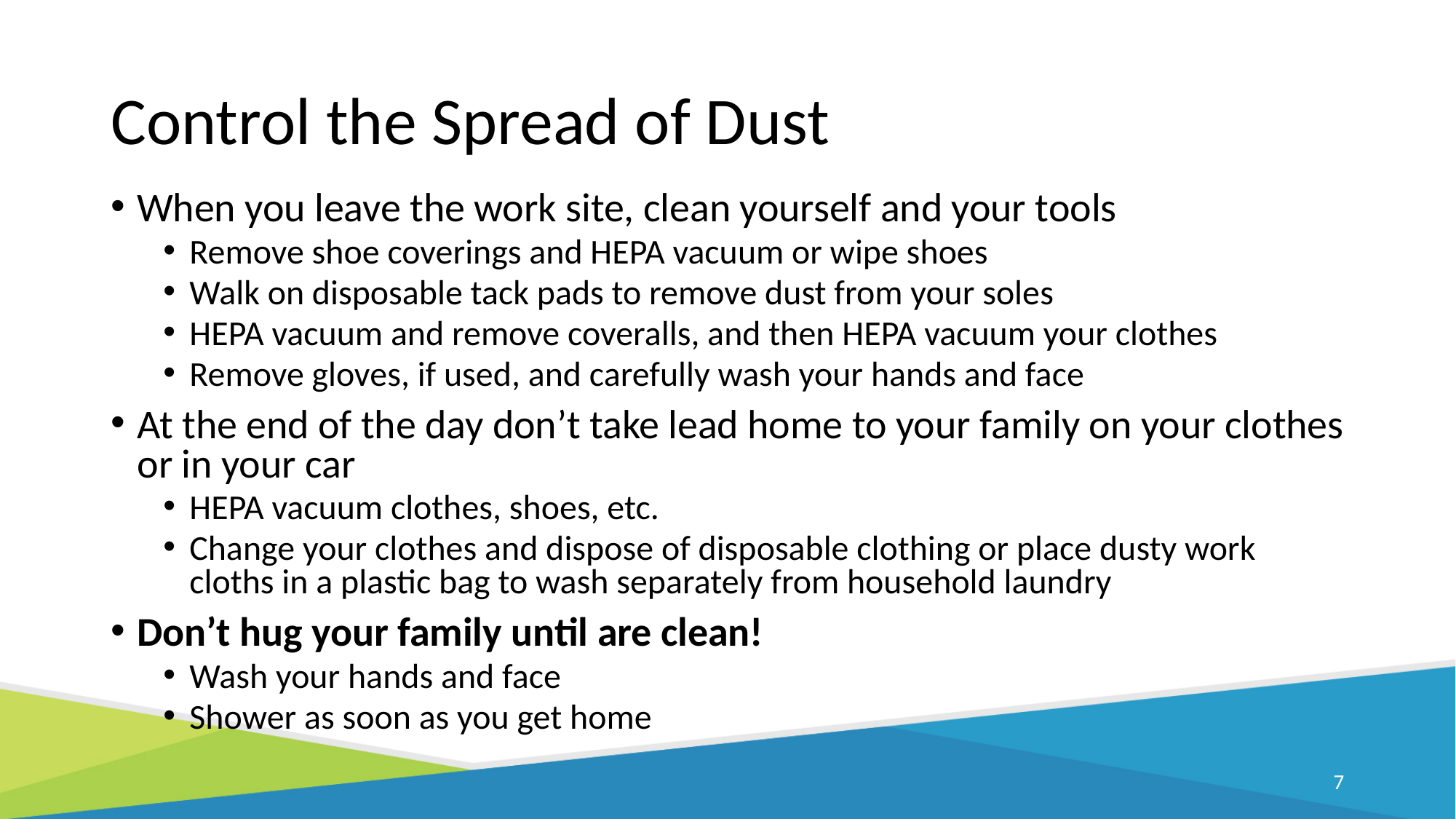

# Control the Spread of Dust
When you leave the work site, clean yourself and your tools
Remove shoe coverings and HEPA vacuum or wipe shoes
Walk on disposable tack pads to remove dust from your soles
HEPA vacuum and remove coveralls, and then HEPA vacuum your clothes
Remove gloves, if used, and carefully wash your hands and face
At the end of the day don’t take lead home to your family on your clothes or in your car
HEPA vacuum clothes, shoes, etc.
Change your clothes and dispose of disposable clothing or place dusty work cloths in a plastic bag to wash separately from household laundry
Don’t hug your family until are clean!
Wash your hands and face
Shower as soon as you get home

7